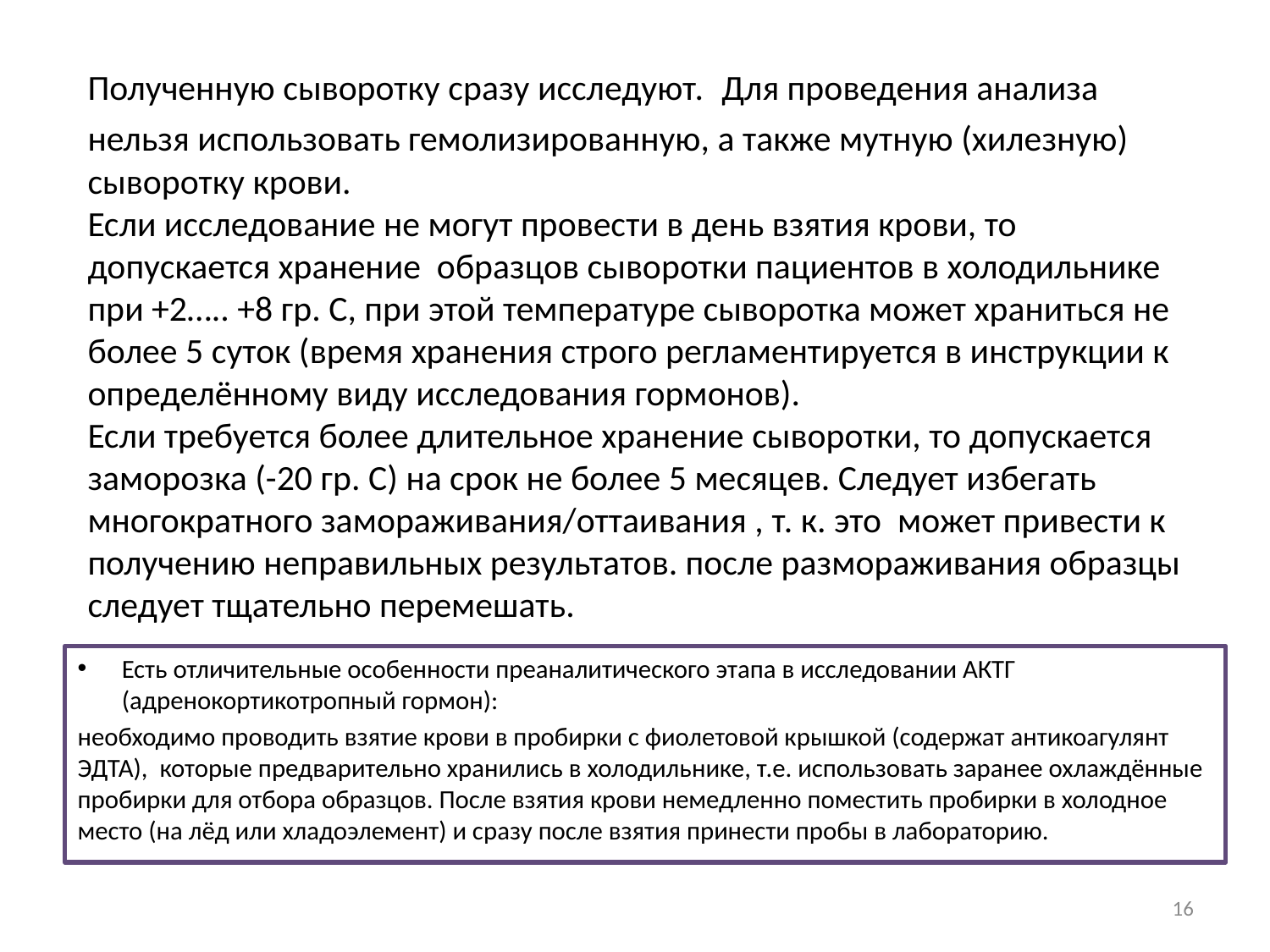

# Полученную сыворотку сразу исследуют. Для проведения анализа нельзя использовать гемолизированную, а также мутную (хилезную) сыворотку крови. Если исследование не могут провести в день взятия крови, то допускается хранение  образцов сыворотки пациентов в холодильнике при +2….. +8 гр. С, при этой температуре сыворотка может храниться не более 5 суток (время хранения строго регламентируется в инструкции к определённому виду исследования гормонов). Если требуется более длительное хранение сыворотки, то допускается заморозка (-20 гр. С) на срок не более 5 месяцев. Следует избегать многократного замораживания/оттаивания , т. к. это  может привести к получению неправильных результатов. после размораживания образцы следует тщательно перемешать.
Есть отличительные особенности преаналитического этапа в исследовании АКТГ (адренокортикотропный гормон):
необходимо проводить взятие крови в пробирки с фиолетовой крышкой (содержат антикоагулянт ЭДТА),  которые предварительно хранились в холодильнике, т.е. использовать заранее охлаждённые пробирки для отбора образцов. После взятия крови немедленно поместить пробирки в холодное место (на лёд или хладоэлемент) и сразу после взятия принести пробы в лабораторию.

16